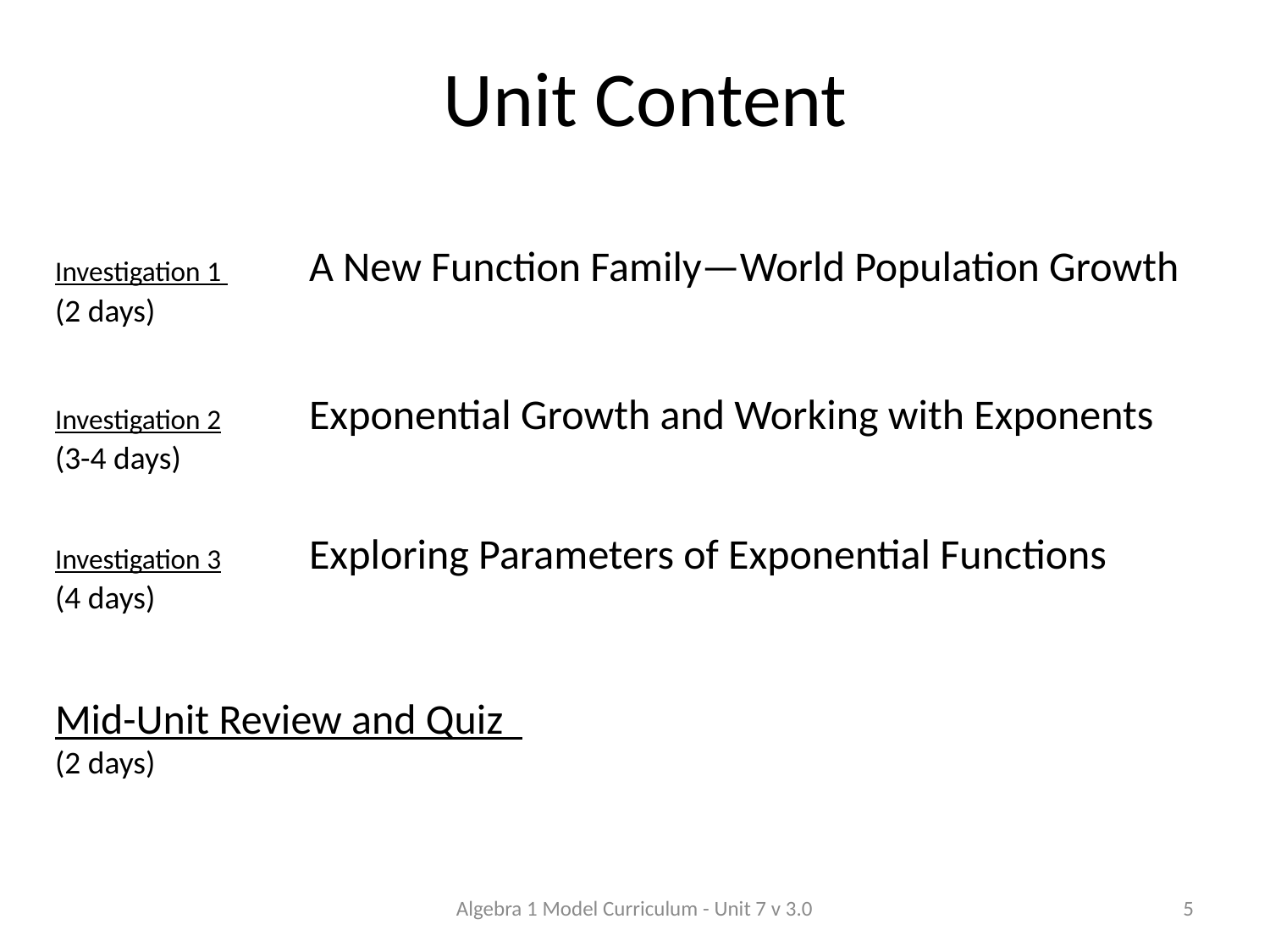

# Unit Content
Investigation 1 	A New Function Family—World Population Growth
(2 days)

Investigation 2	Exponential Growth and Working with Exponents
(3-4 days)

Investigation 3	Exploring Parameters of Exponential Functions
(4 days)

Mid-Unit Review and Quiz
(2 days)

Algebra 1 Model Curriculum - Unit 7 v 3.0
5